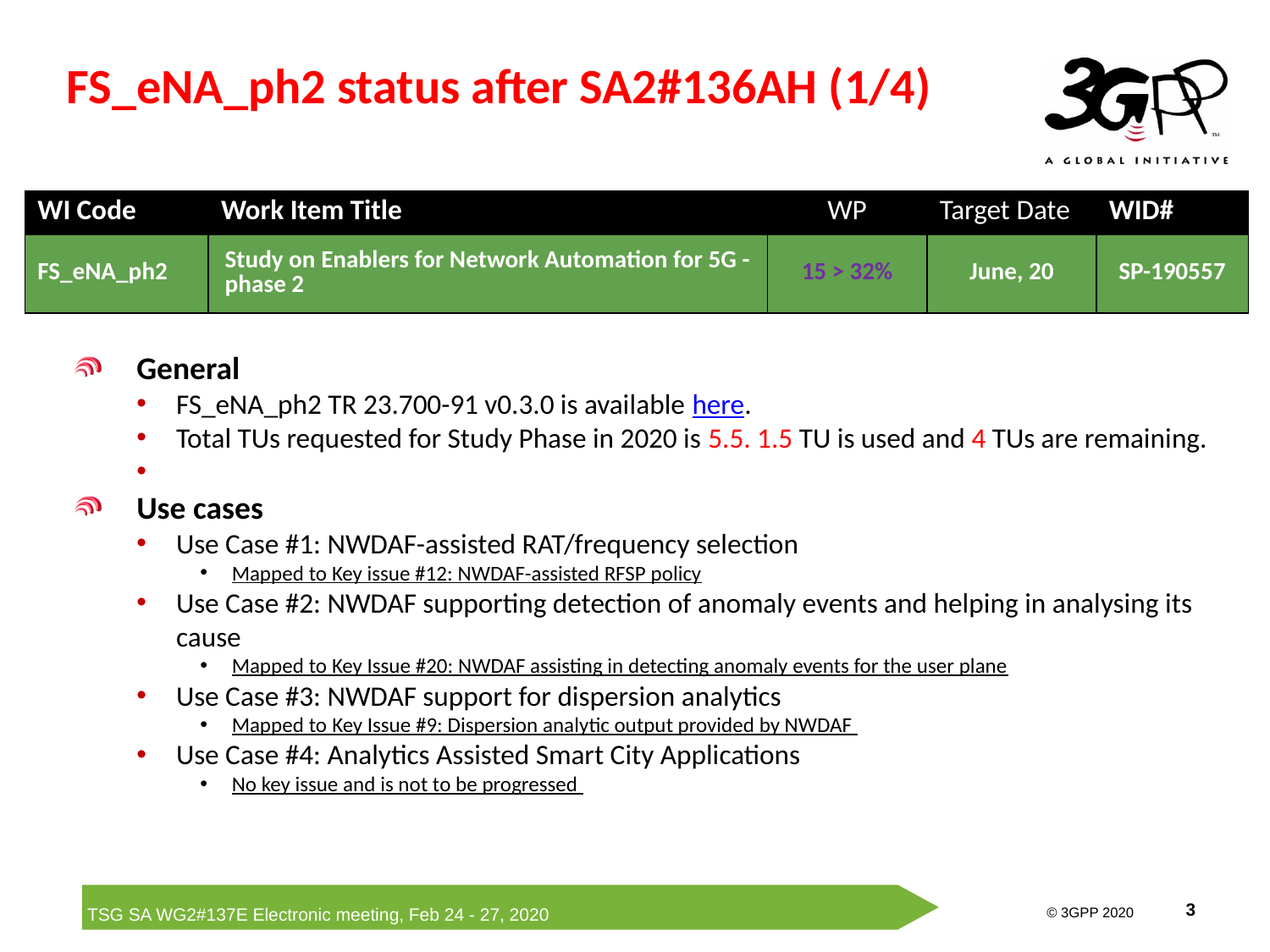

# FS_eNA_ph2 status after SA2#136AH (1/4)
| WI Code | Work Item Title | WP | Target Date | WID# |
| --- | --- | --- | --- | --- |
| FS\_eNA\_ph2 | Study on Enablers for Network Automation for 5G - phase 2 | 15 > 32% | June, 20 | SP-190557 |
General
FS_eNA_ph2 TR 23.700-91 v0.3.0 is available here.
Total TUs requested for Study Phase in 2020 is 5.5. 1.5 TU is used and 4 TUs are remaining.

Use cases
Use Case #1: NWDAF-assisted RAT/frequency selection
Mapped to Key issue #12: NWDAF-assisted RFSP policy
Use Case #2: NWDAF supporting detection of anomaly events and helping in analysing its cause
Mapped to Key Issue #20: NWDAF assisting in detecting anomaly events for the user plane
Use Case #3: NWDAF support for dispersion analytics
Mapped to Key Issue #9: Dispersion analytic output provided by NWDAF
Use Case #4: Analytics Assisted Smart City Applications
No key issue and is not to be progressed